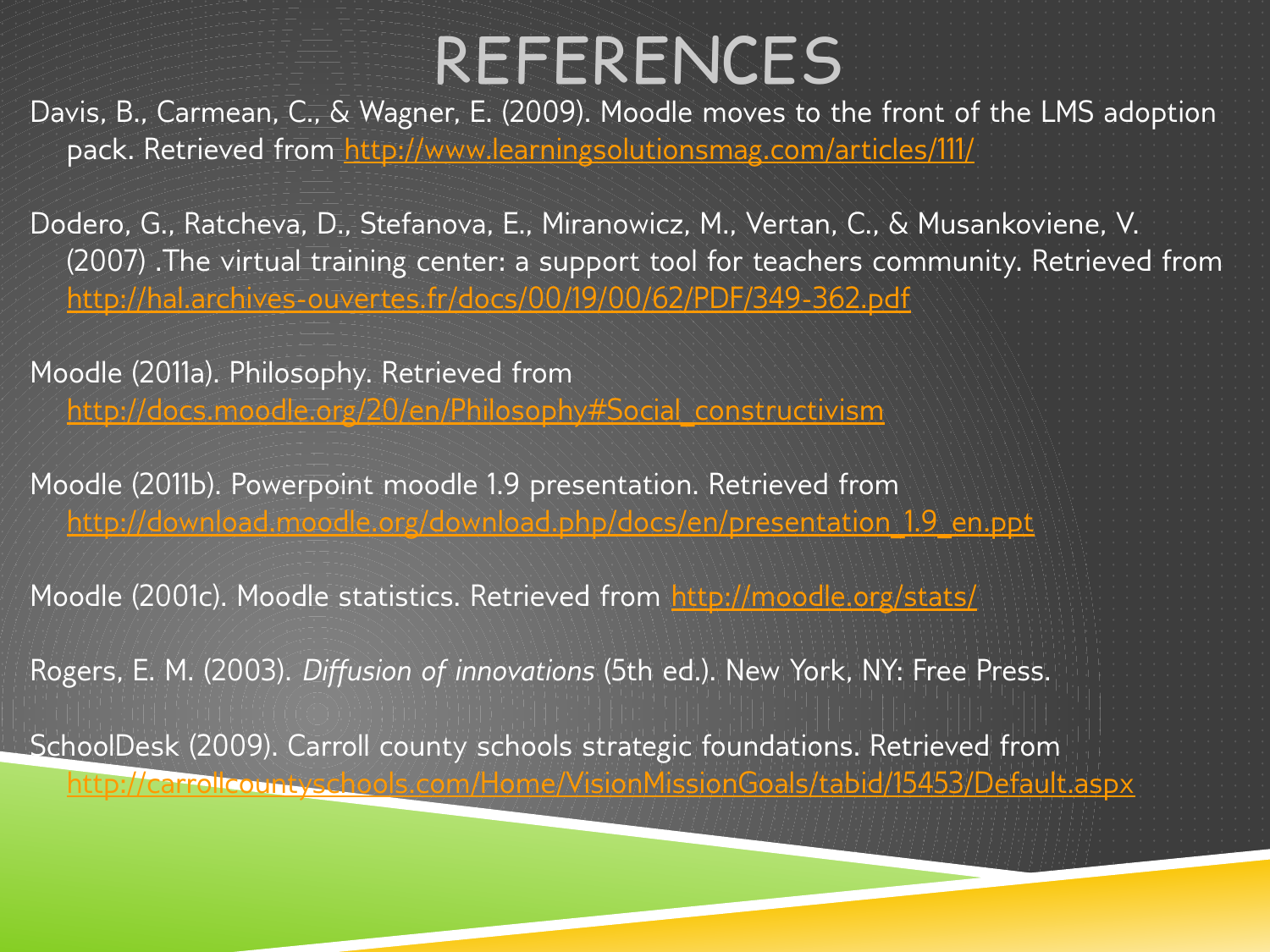

# References
Davis, B., Carmean, C., & Wagner, E. (2009). Moodle moves to the front of the LMS adoption pack. Retrieved from http://www.learningsolutionsmag.com/articles/111/

Dodero, G., Ratcheva, D., Stefanova, E., Miranowicz, M., Vertan, C., & Musankoviene, V. (2007) .The virtual training center: a support tool for teachers community. Retrieved from http://hal.archives-ouvertes.fr/docs/00/19/00/62/PDF/349-362.pdf

Moodle (2011a). Philosophy. Retrieved from http://docs.moodle.org/20/en/Philosophy#Social_constructivism

Moodle (2011b). Powerpoint moodle 1.9 presentation. Retrieved from  http://download.moodle.org/download.php/docs/en/presentation_1.9_en.ppt

Moodle (2001c). Moodle statistics. Retrieved from http://moodle.org/stats/

Rogers, E. M. (2003). Diffusion of innovations (5th ed.). New York, NY: Free Press.

SchoolDesk (2009). Carroll county schools strategic foundations. Retrieved from http://carrollcountyschools.com/Home/VisionMissionGoals/tabid/15453/Default.aspx